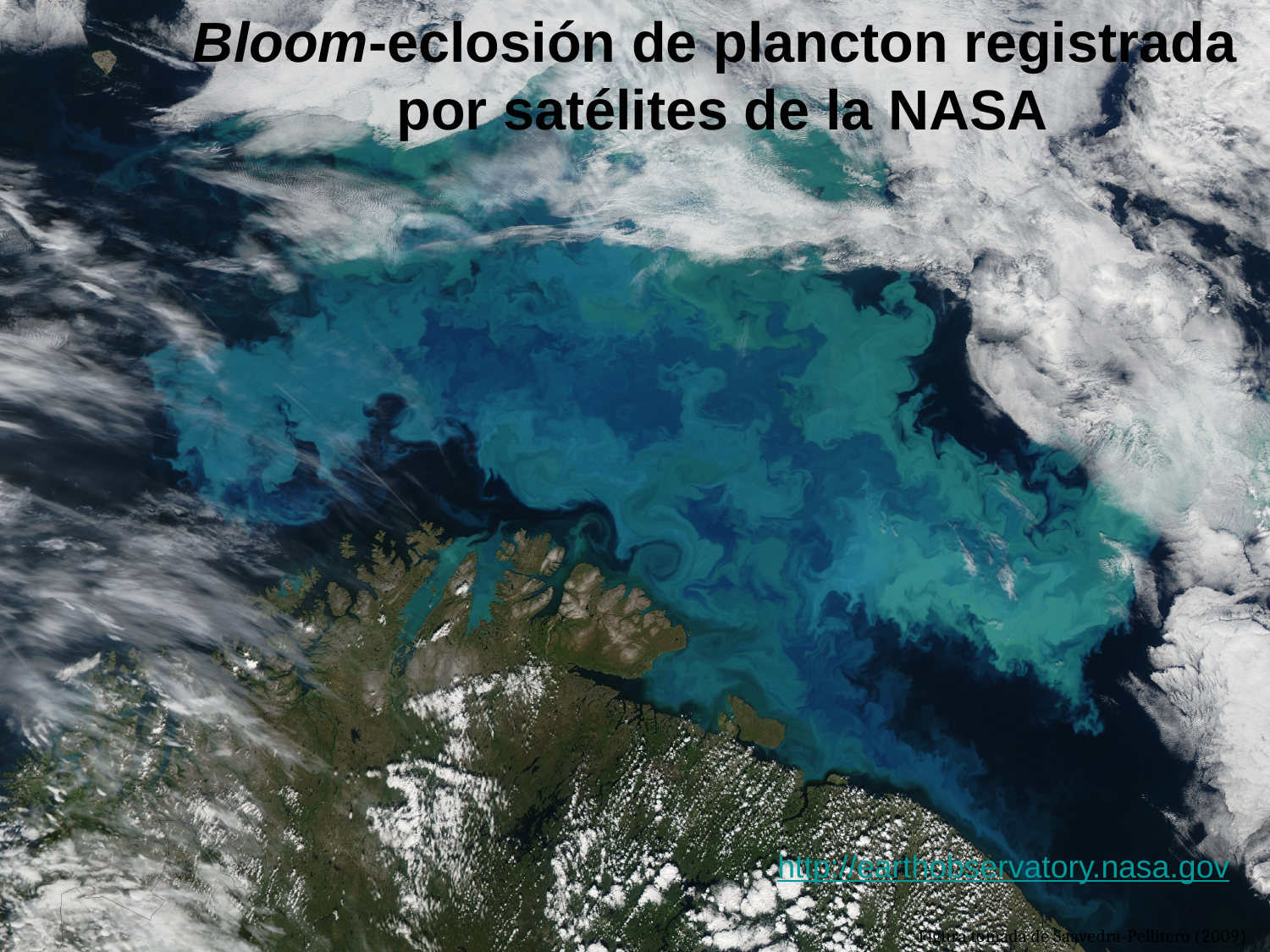

Bloom-eclosión de plancton registrada
por satélites de la NASA
http://earthobservatory.nasa.gov
Figura tomada de Saavedra-Pellitero (2009)